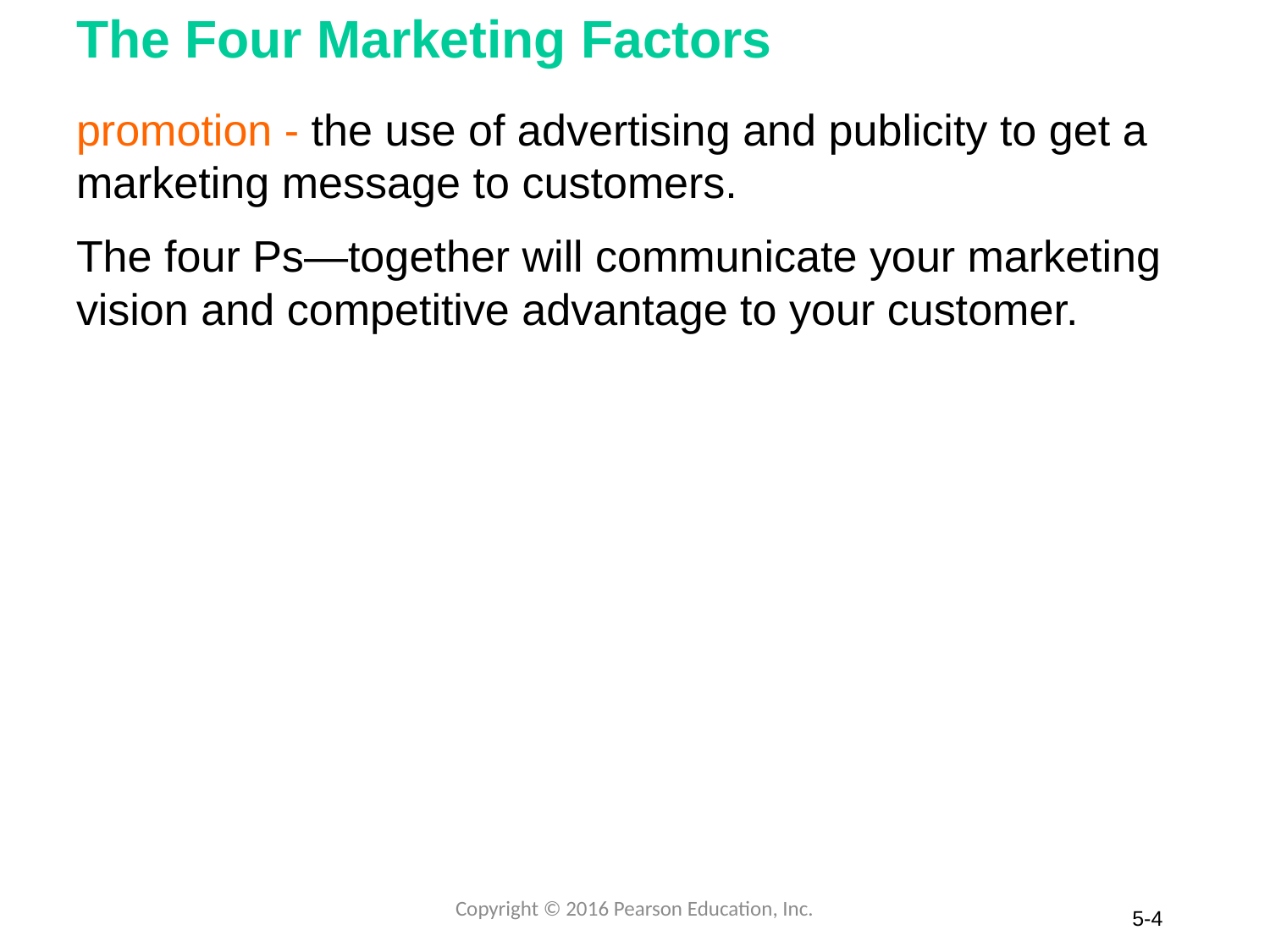

# The Four Marketing Factors
promotion - the use of advertising and publicity to get a marketing message to customers.

The four Ps—together will communicate your marketing vision and competitive advantage to your customer.

Copyright © 2016 Pearson Education, Inc.